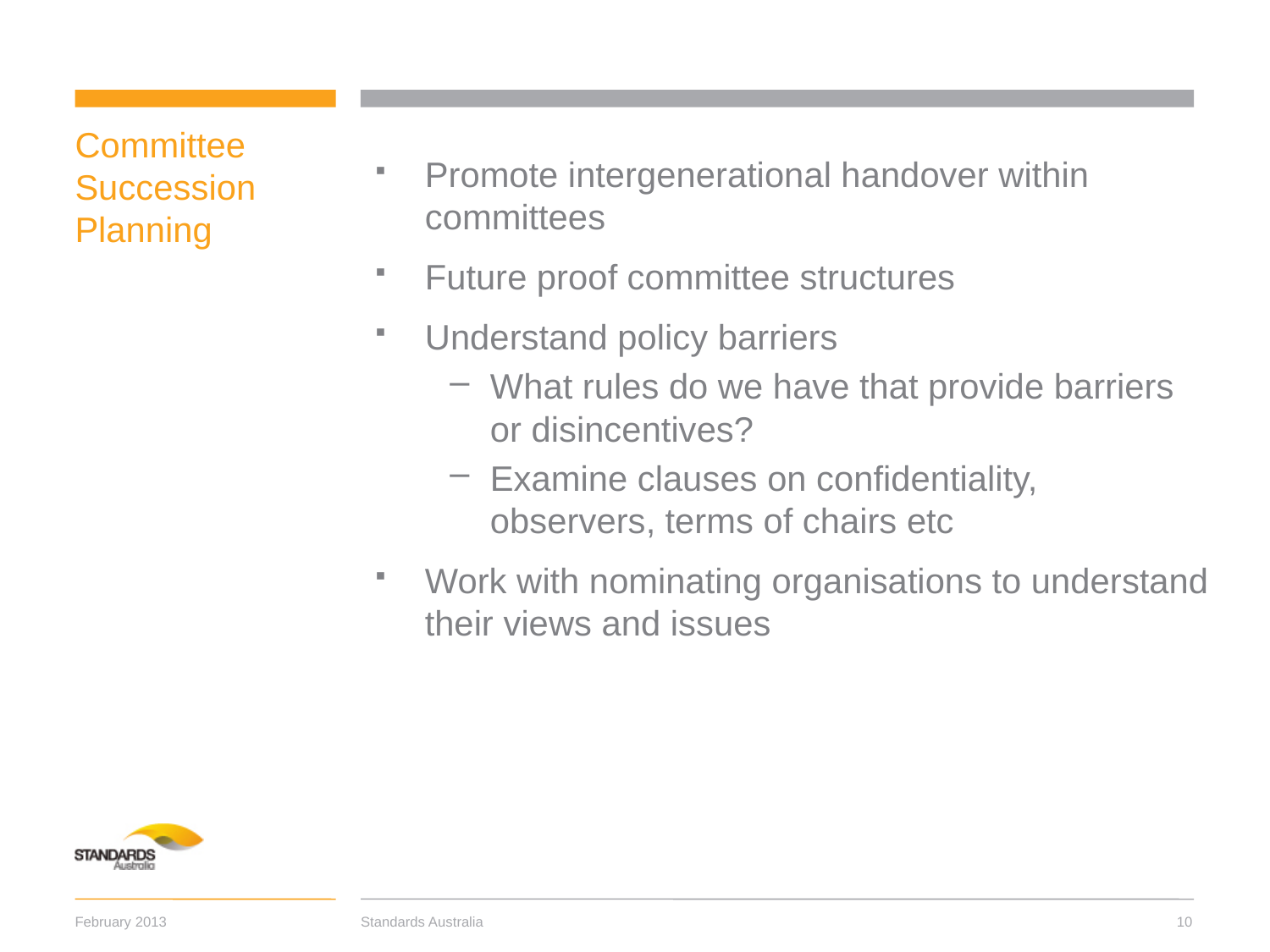

# Committee Succession Planning
Promote intergenerational handover within committees
Future proof committee structures
Understand policy barriers
What rules do we have that provide barriers or disincentives?
Examine clauses on confidentiality, observers, terms of chairs etc
Work with nominating organisations to understand their views and issues
Standards Australia